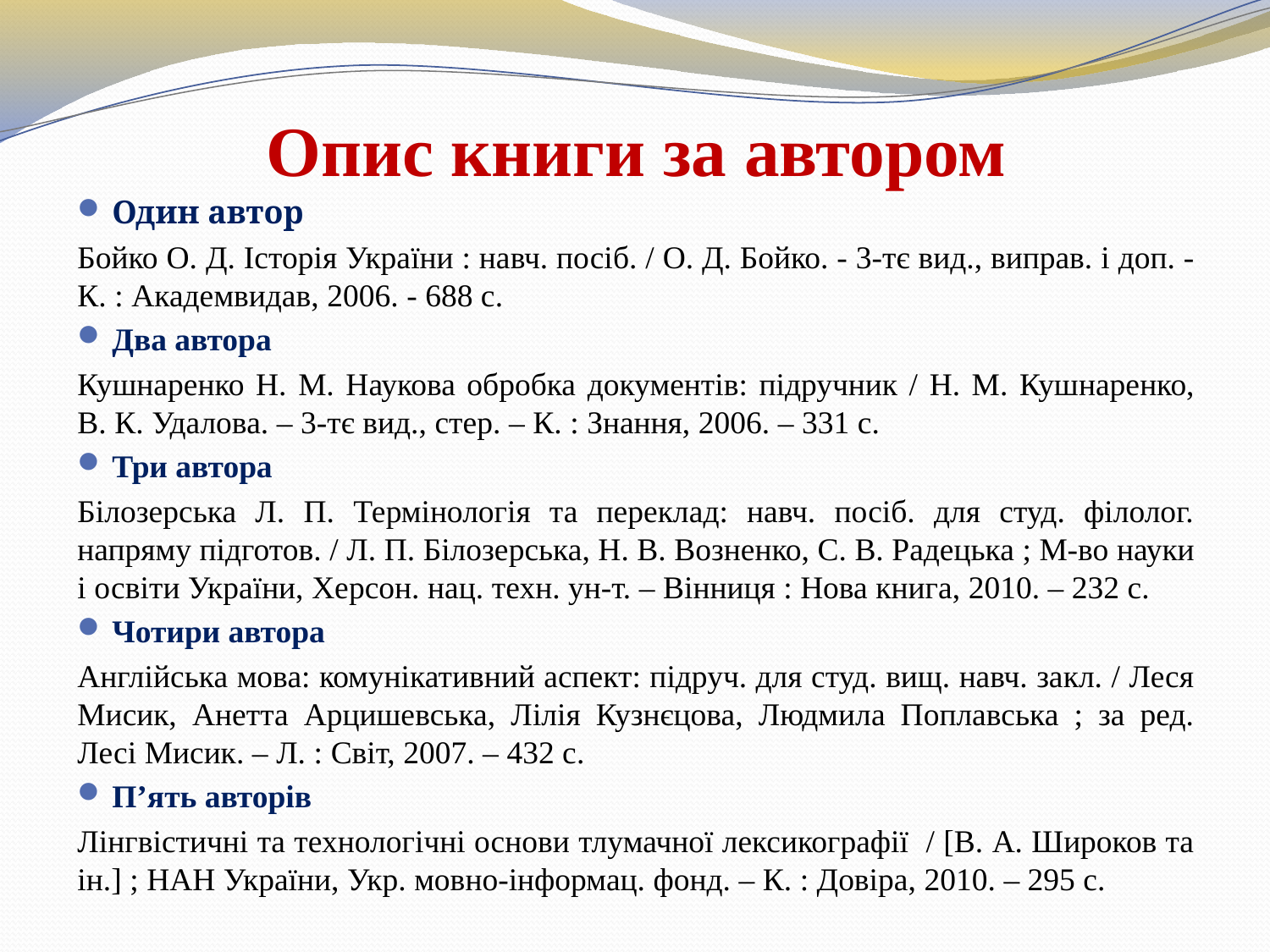

# Опис книги за автором
Один автор
Бойко О. Д. Історія України : навч. посіб. / О. Д. Бойко. - 3-тє вид., виправ. і доп. - К. : Академвидав, 2006. - 688 с.
Два автора
Кушнаренко Н. М. Наукова обробка документів: підручник / Н. М. Кушнаренко, В. К. Удалова. – 3-тє вид., стер. – К. : Знання, 2006. – 331 с.
Три автора
Білозерська Л. П. Термінологія та переклад: навч. посіб. для студ. філолог. напряму підготов. / Л. П. Білозерська, Н. В. Возненко, С. В. Радецька ; М-во науки і освіти України, Херсон. нац. техн. ун-т. – Вінниця : Нова книга, 2010. – 232 с.
Чотири автора
Англійська мова: комунікативний аспект: підруч. для студ. вищ. навч. закл. / Леся Мисик, Анетта Арцишевська, Лілія Кузнєцова, Людмила Поплавська ; за ред. Лесі Мисик. – Л. : Світ, 2007. – 432 с.
П’ять авторів
Лінгвістичні та технологічні основи тлумачної лексикографії  / [В. А. Широков та ін.] ; НАН України, Укр. мовно-інформац. фонд. – К. : Довіра, 2010. – 295 с.